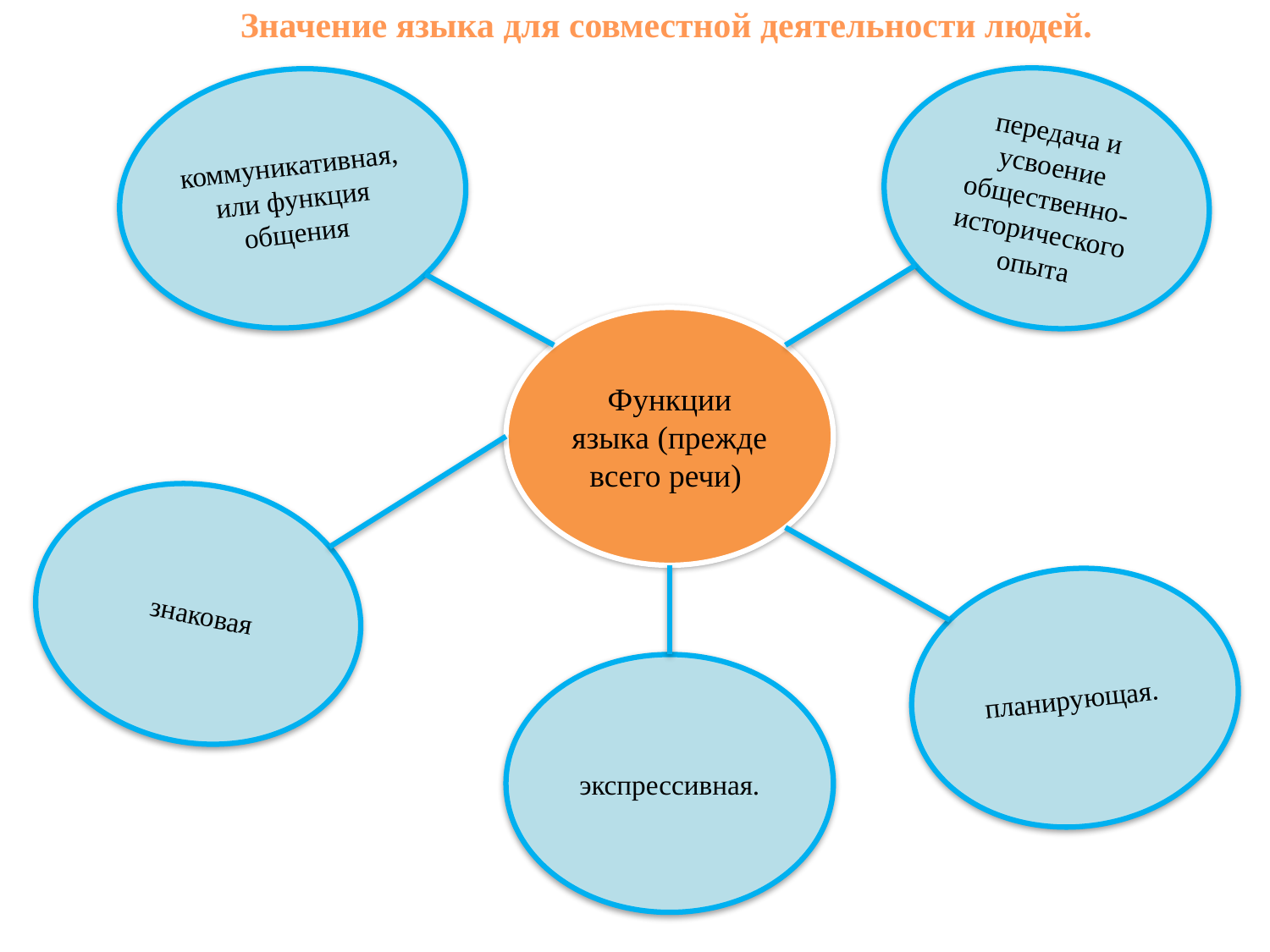

Значение языка для совместной деятельности людей.
коммуникативная, или функция общения
передача и усвоение общественно-исторического опыта
Функции языка (прежде всего речи)
 знаковая
планирующая.
экспрессивная.